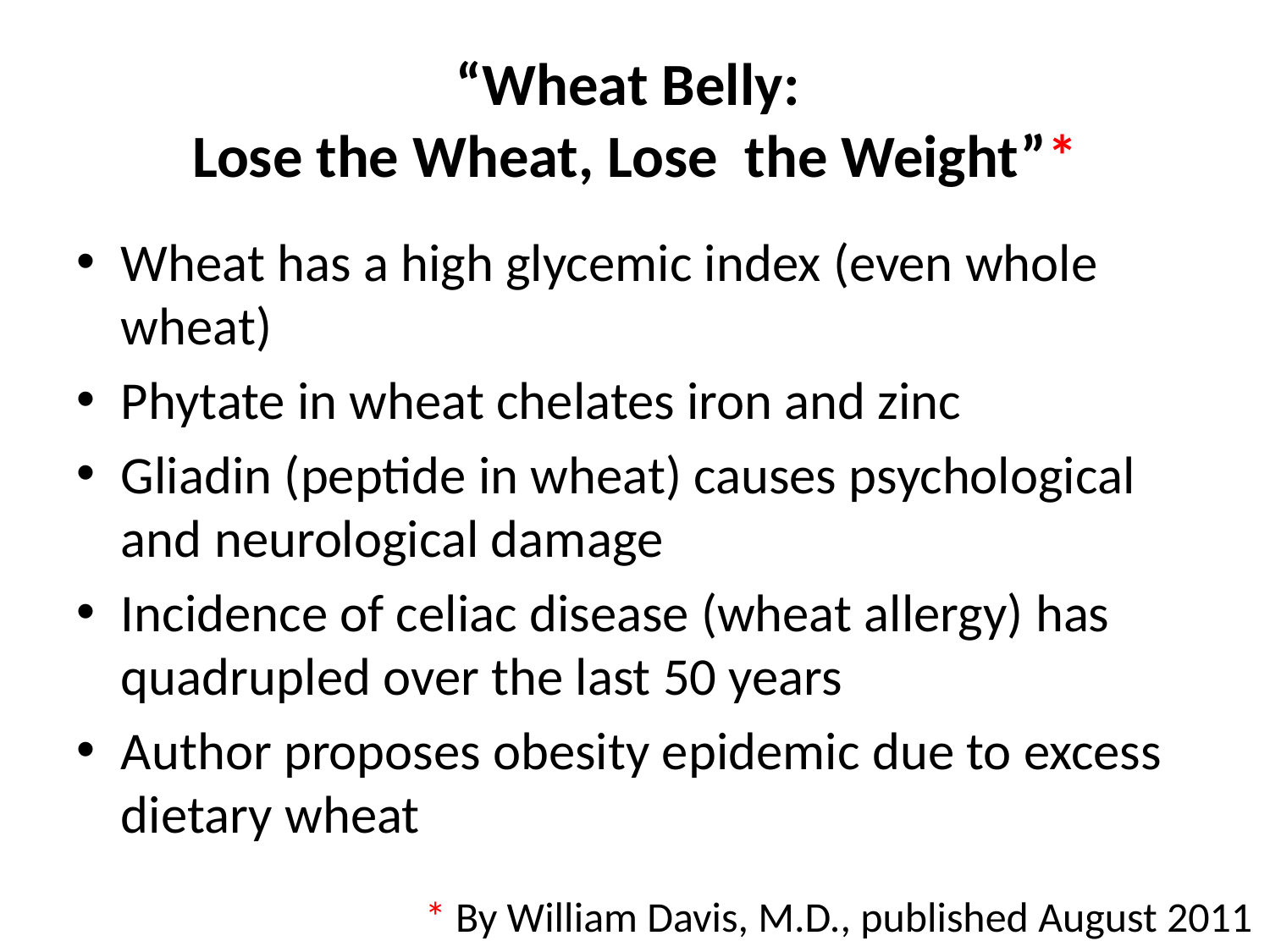

# “Wheat Belly: Lose the Wheat, Lose  the Weight”*
Wheat has a high glycemic index (even whole wheat)
Phytate in wheat chelates iron and zinc
Gliadin (peptide in wheat) causes psychological and neurological damage
Incidence of celiac disease (wheat allergy) has quadrupled over the last 50 years
Author proposes obesity epidemic due to excess dietary wheat

* By William Davis, M.D., published August 2011